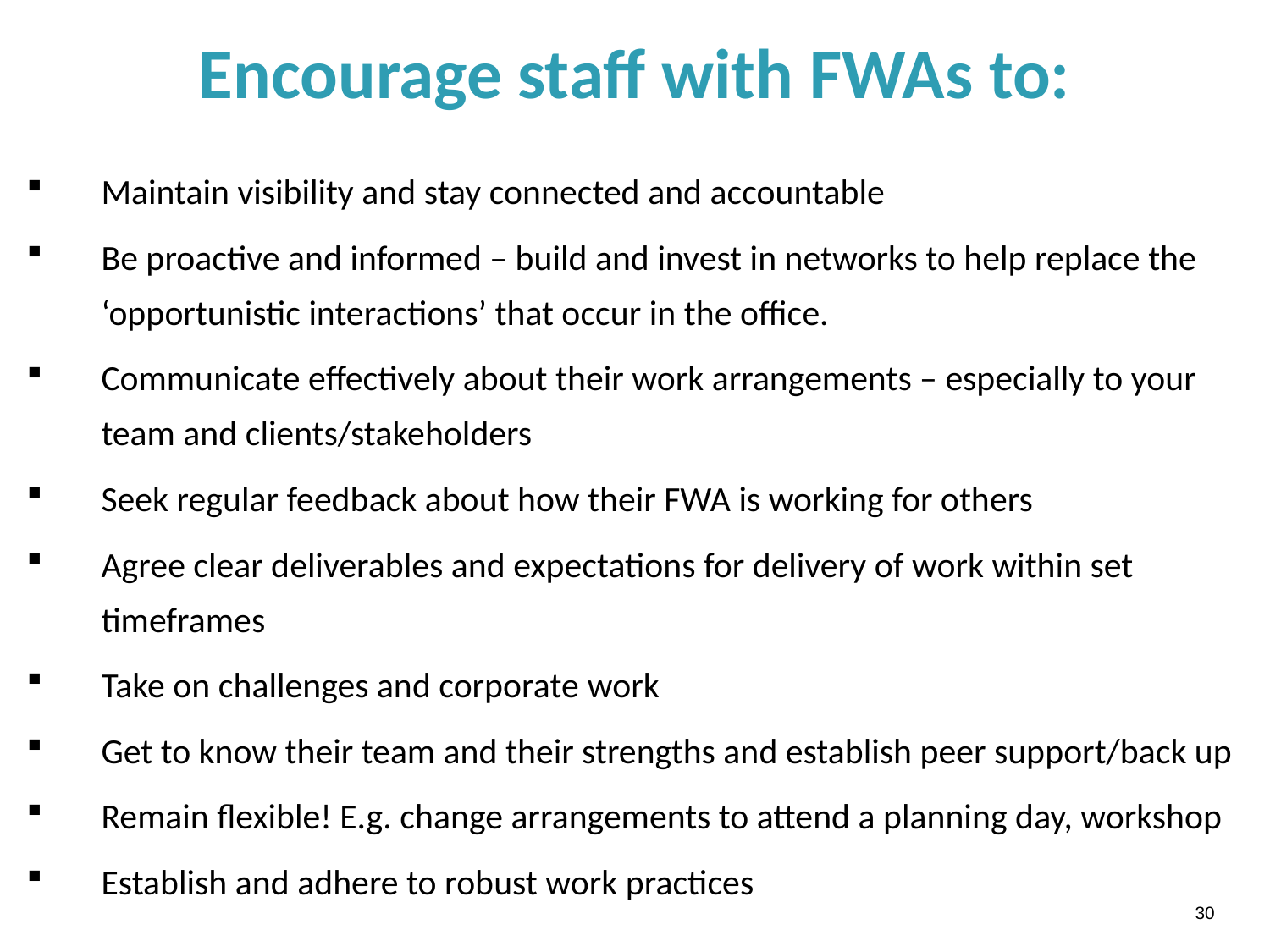

Encourage staff with FWAs to:

Maintain visibility and stay connected and accountable
Be proactive and informed – build and invest in networks to help replace the ‘opportunistic interactions’ that occur in the office.
Communicate effectively about their work arrangements – especially to your team and clients/stakeholders
Seek regular feedback about how their FWA is working for others
Agree clear deliverables and expectations for delivery of work within set timeframes
Take on challenges and corporate work
Get to know their team and their strengths and establish peer support/back up
Remain flexible! E.g. change arrangements to attend a planning day, workshop
Establish and adhere to robust work practices
30